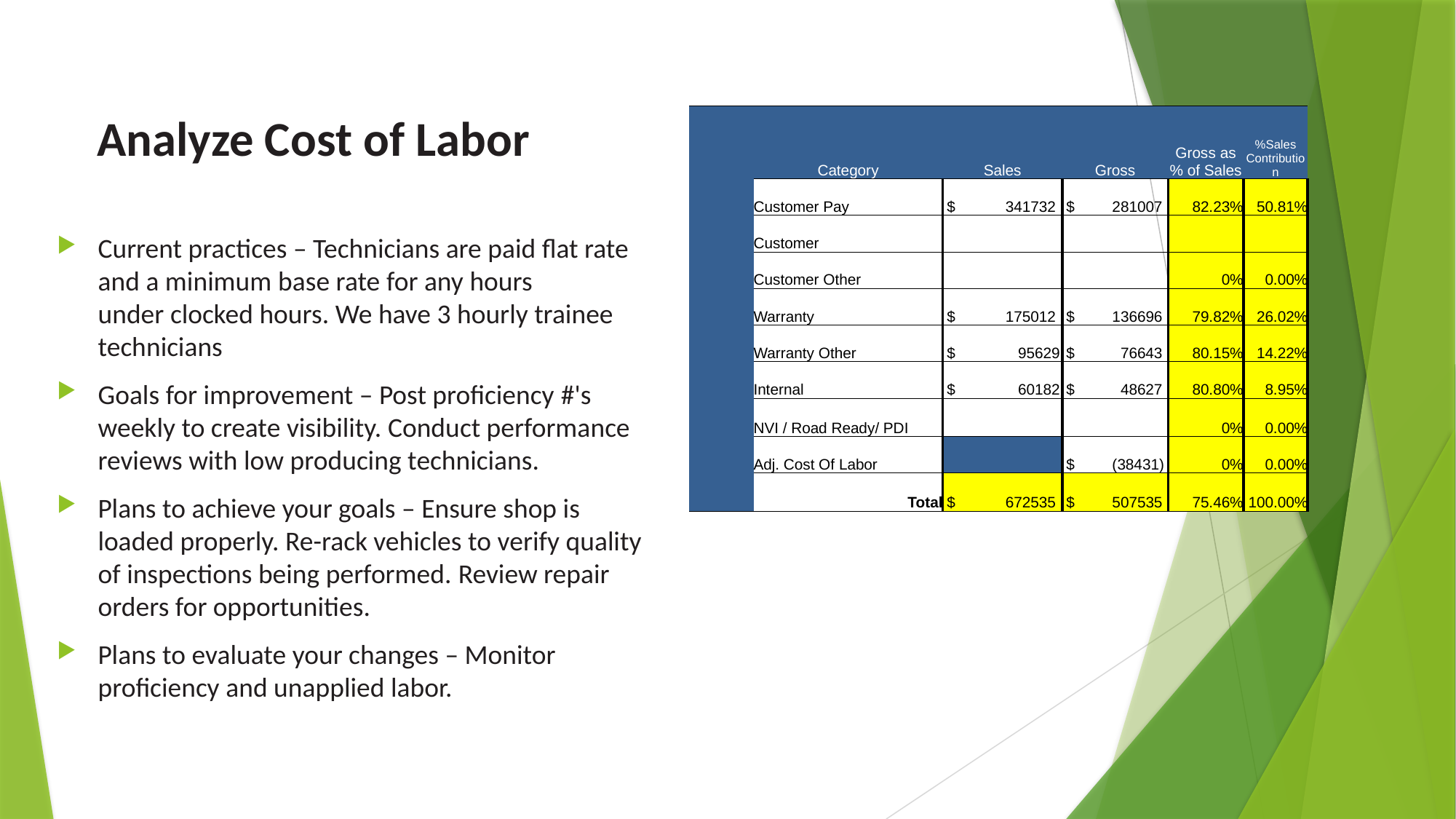

# Analyze Cost of Labor
|  | Category | Sales | Gross | Gross as % of Sales | %Sales Contribution |
| --- | --- | --- | --- | --- | --- |
|  | Customer Pay | $            341732 | $         281007 | 82.23% | 50.81% |
|  | Customer |  |  |  |  |
|  | Customer Other |  |  | 0% | 0.00% |
|  | Warranty | $            175012 | $         136696 | 79.82% | 26.02% |
|  | Warranty Other | $               95629 | $           76643 | 80.15% | 14.22% |
|  | Internal | $               60182 | $           48627 | 80.80% | 8.95% |
|  | NVI / Road Ready/ PDI |  |  | 0% | 0.00% |
|  | Adj. Cost Of Labor |  | $         (38431) | 0% | 0.00% |
|  | Total | $            672535 | $         507535 | 75.46% | 100.00% |

Current practices – Technicians are paid flat rate and a minimum base rate for any hours under clocked hours. We have 3 hourly trainee technicians
Goals for improvement – Post proficiency #'s weekly to create visibility. Conduct performance reviews with low producing technicians.
Plans to achieve your goals – Ensure shop is loaded properly. Re-rack vehicles to verify quality of inspections being performed. Review repair orders for opportunities.
Plans to evaluate your changes – Monitor proficiency and unapplied labor.